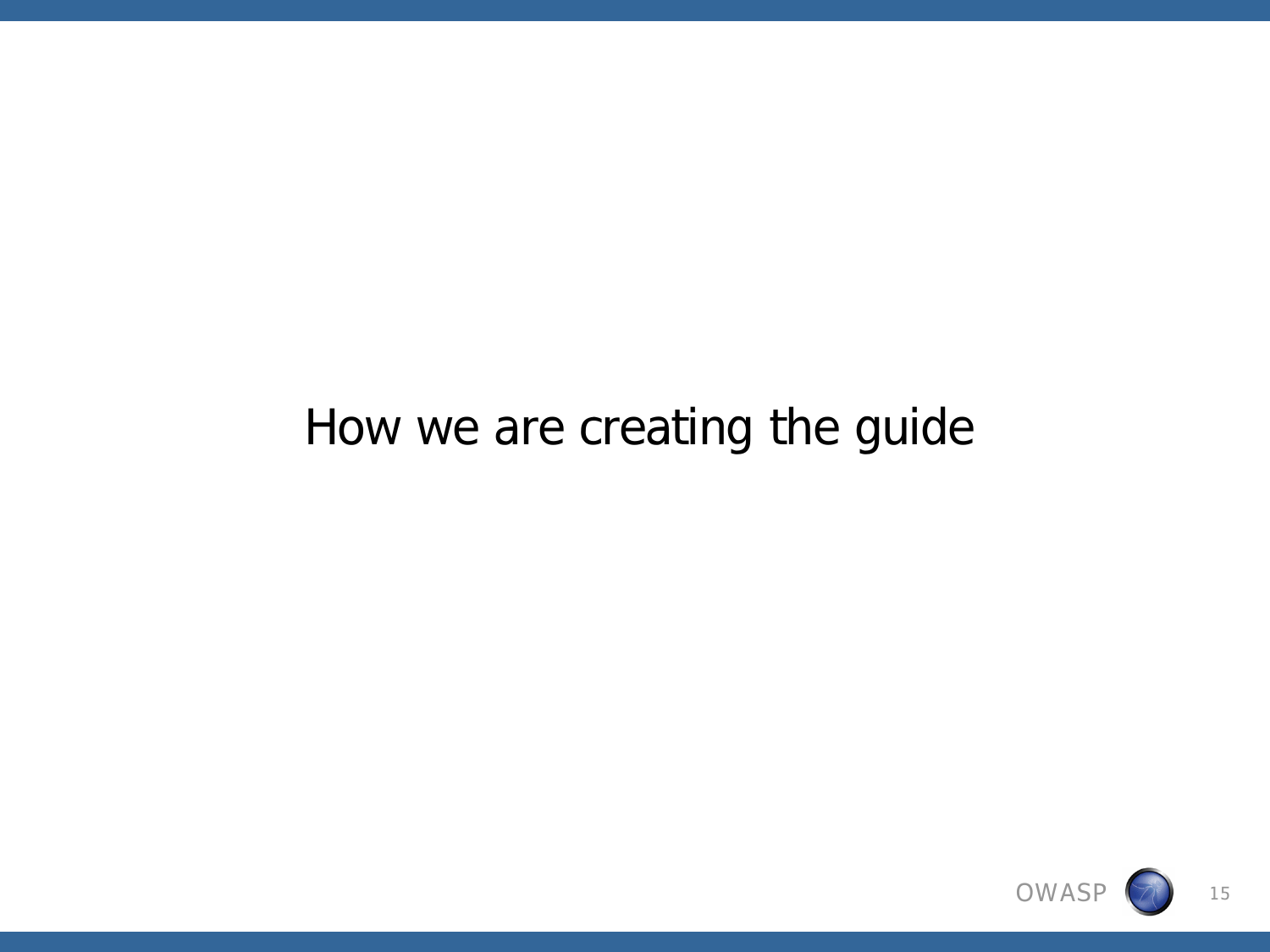

How we are creating the guide

15